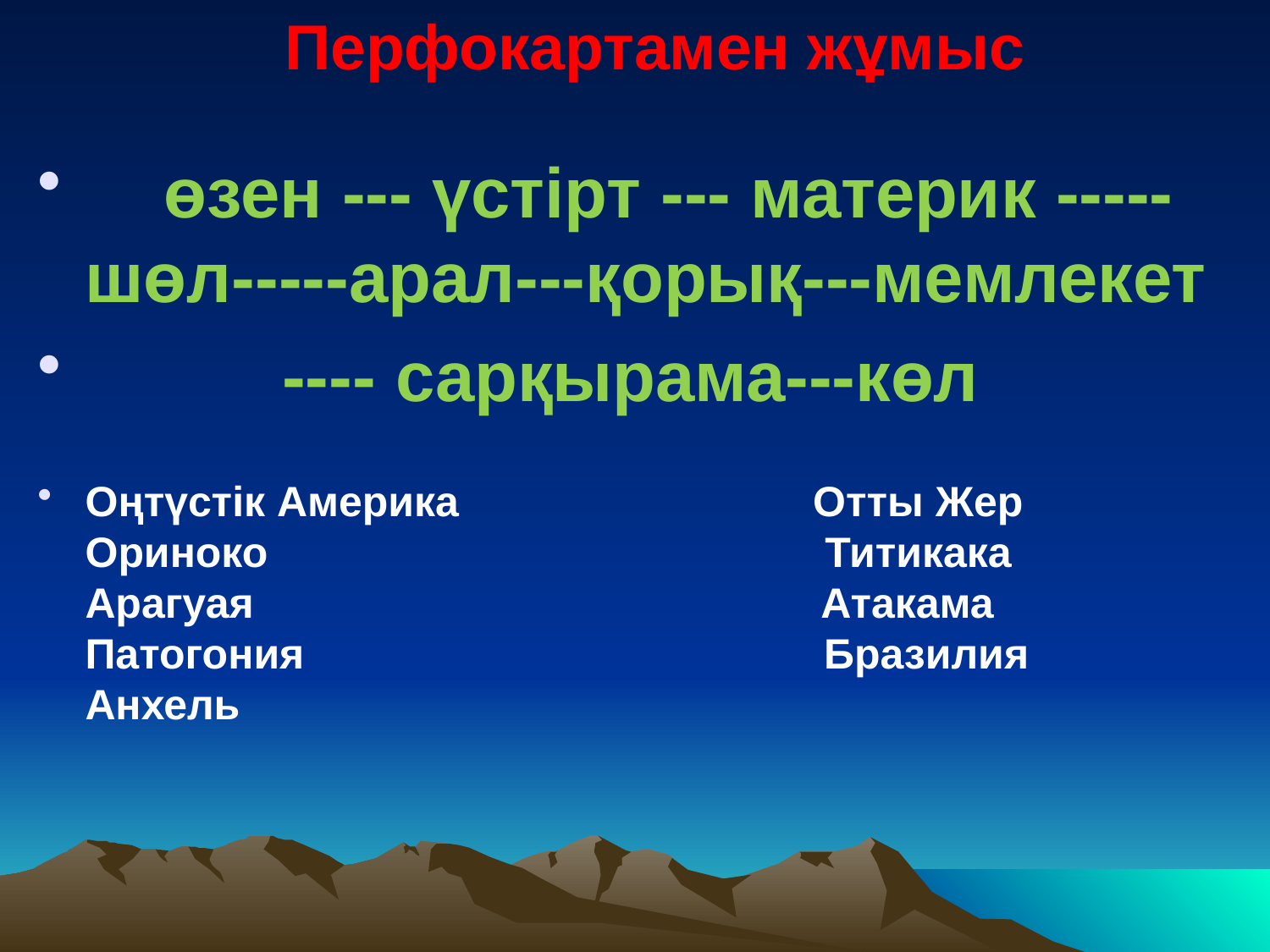

Перфокартамен жұмыс
    өзен --- үстірт --- материк -----шөл-----арал---қорық---мемлекет
          ---- сарқырама---көл
Оңтүстік Америка                              Отты Жер
Ориноко                                               Титикака
Арагуая                                                Атакама
Патогония                                            Бразилия
Анхель